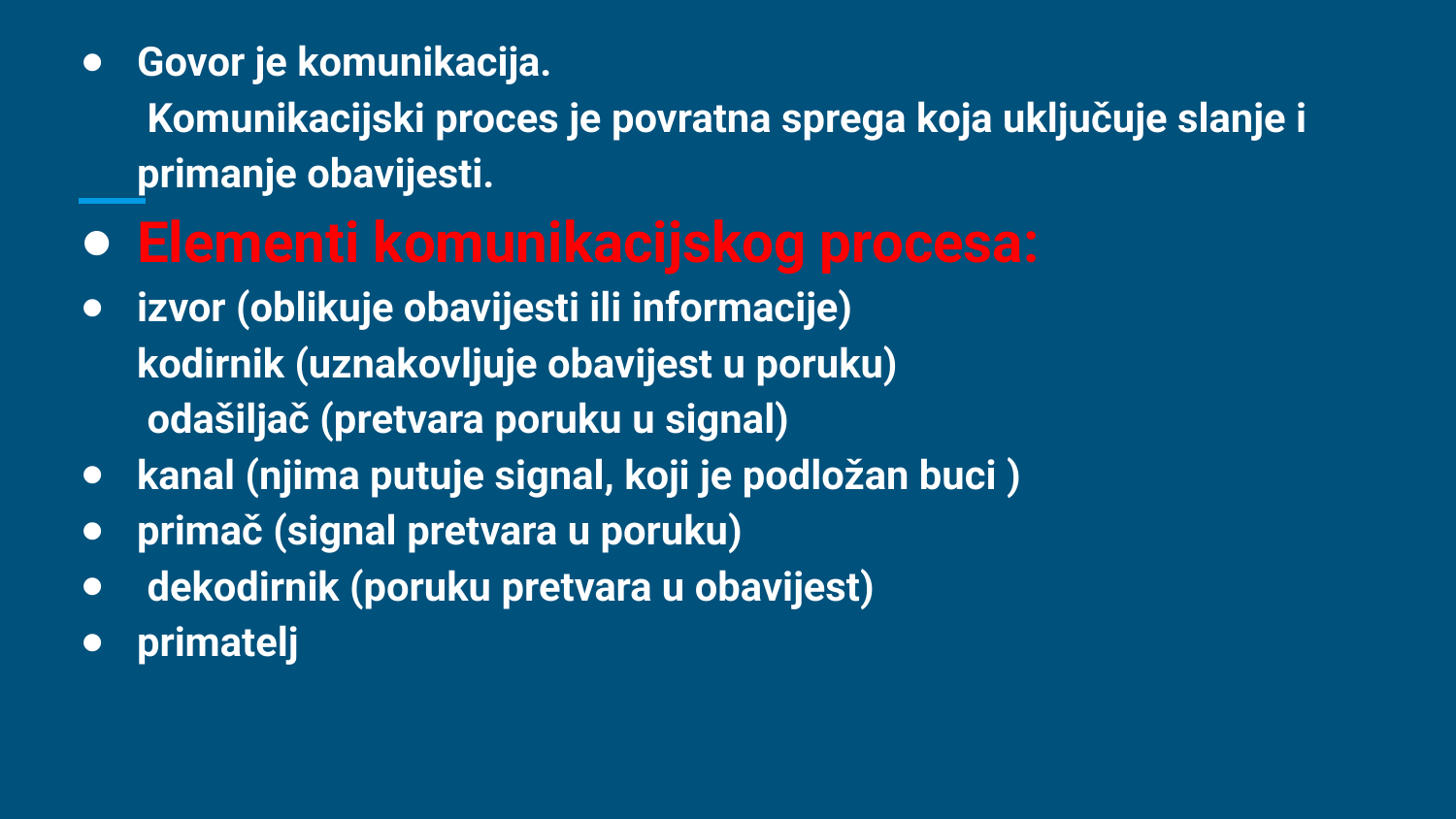

Govor je komunikacija.
 Komunikacijski proces je povratna sprega koja uključuje slanje i primanje obavijesti.
Elementi komunikacijskog procesa:
izvor (oblikuje obavijesti ili informacije)
kodirnik (uznakovljuje obavijest u poruku)
 odašiljač (pretvara poruku u signal)
kanal (njima putuje signal, koji je podložan buci )
primač (signal pretvara u poruku)
 dekodirnik (poruku pretvara u obavijest)
primatelj